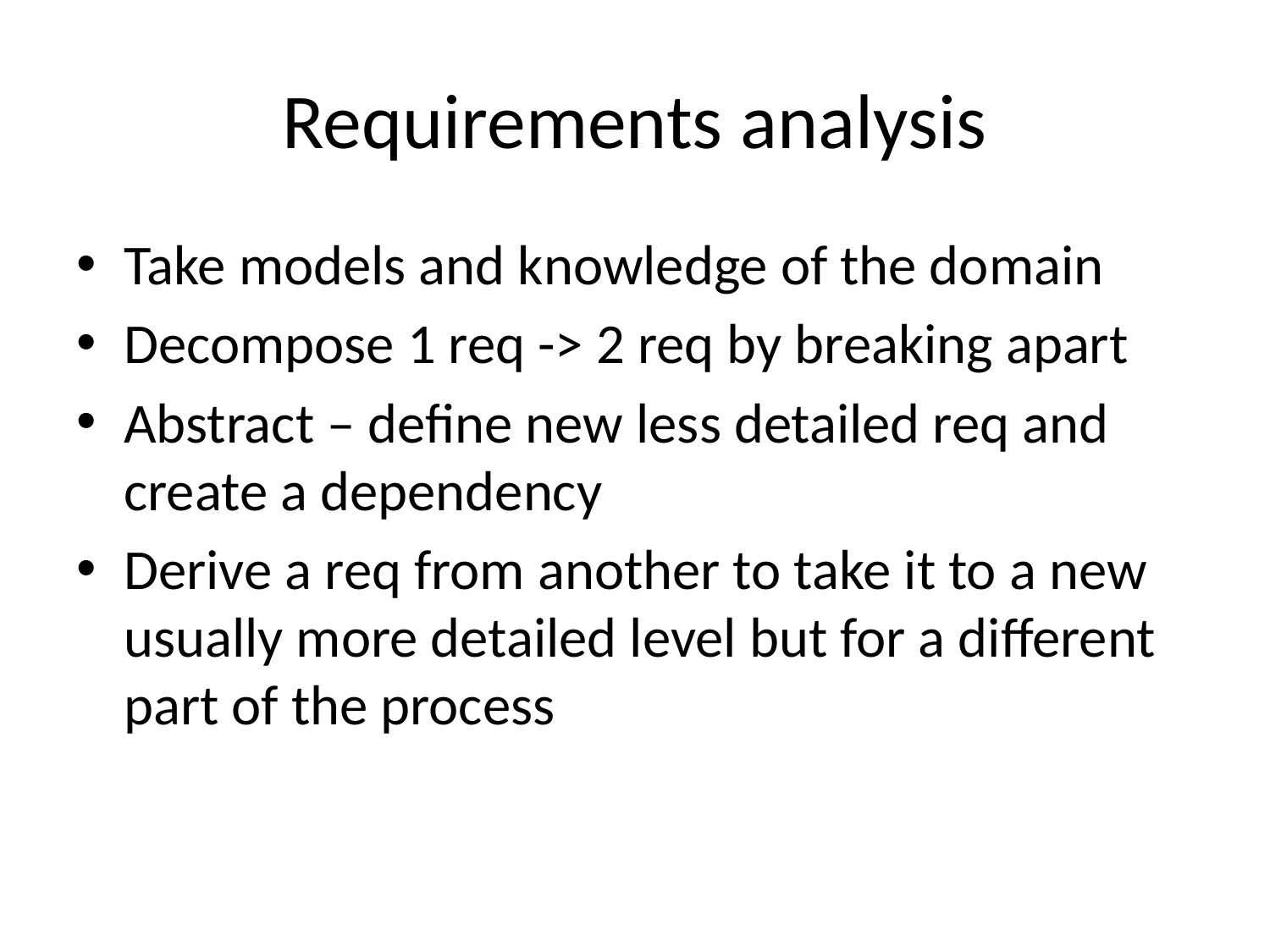

# Requirements analysis
Take models and knowledge of the domain
Decompose 1 req -> 2 req by breaking apart
Abstract – define new less detailed req and create a dependency
Derive a req from another to take it to a new usually more detailed level but for a different part of the process